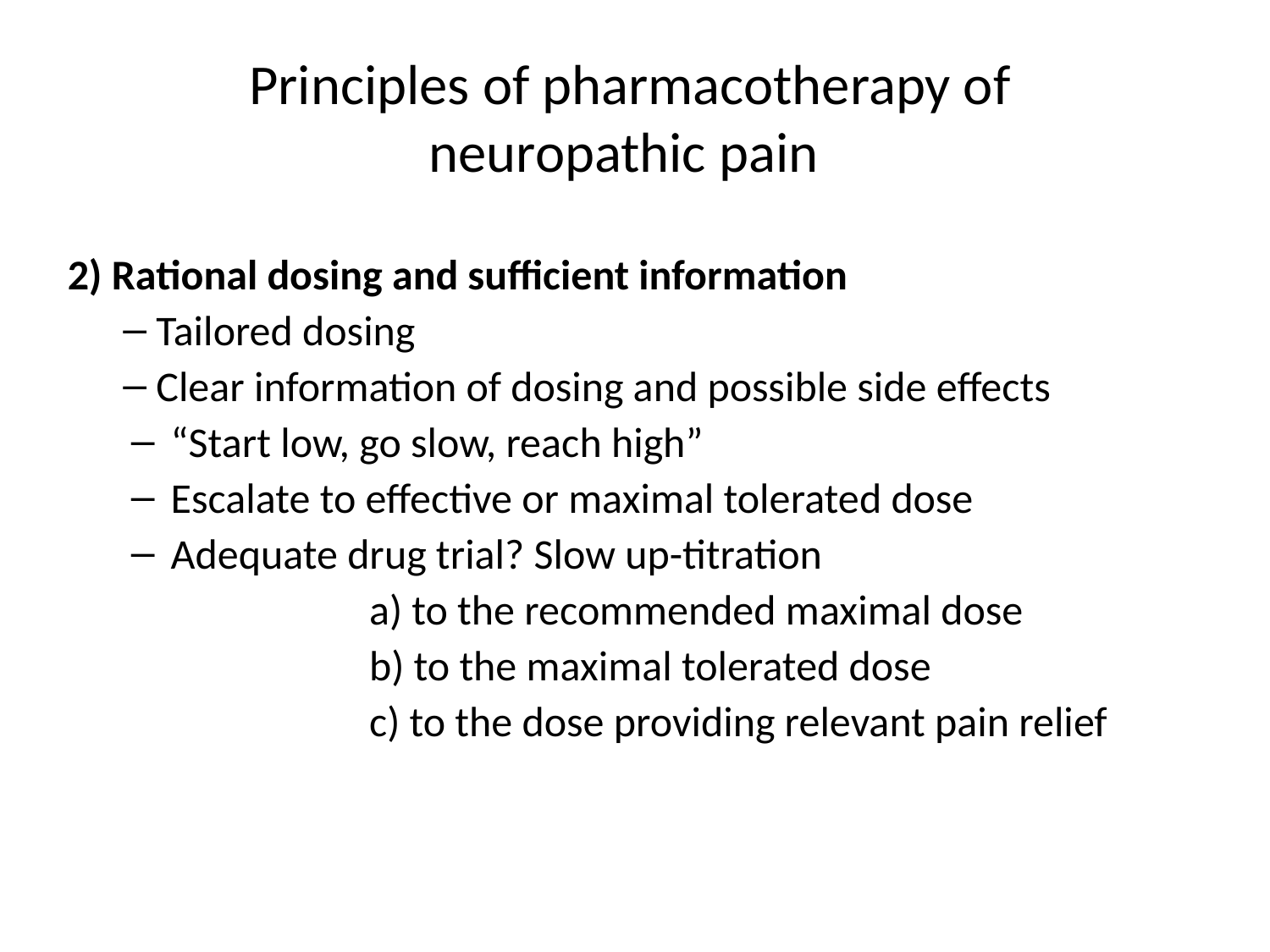

Principles of pharmacotherapy of neuropathic pain
2) Rational dosing and sufficient information
 Tailored dosing
 Clear information of dosing and possible side effects
“Start low, go slow, reach high”
Escalate to effective or maximal tolerated dose
Adequate drug trial? Slow up-titration
			a) to the recommended maximal dose
			b) to the maximal tolerated dose
			c) to the dose providing relevant pain relief